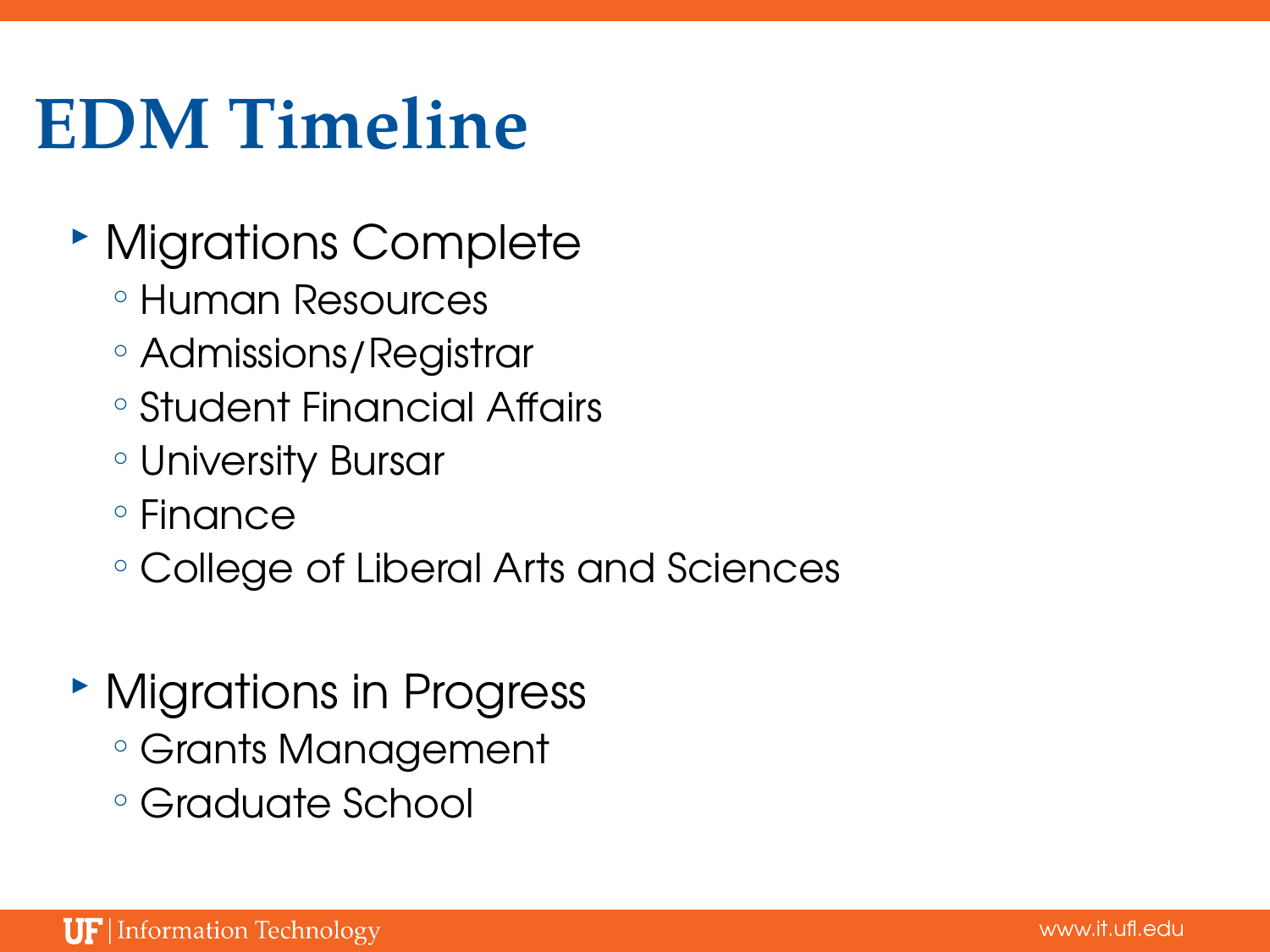

# EDM Timeline
Migrations Complete
Human Resources
Admissions/Registrar
Student Financial Affairs
University Bursar
Finance
College of Liberal Arts and Sciences

Migrations in Progress
Grants Management
Graduate School